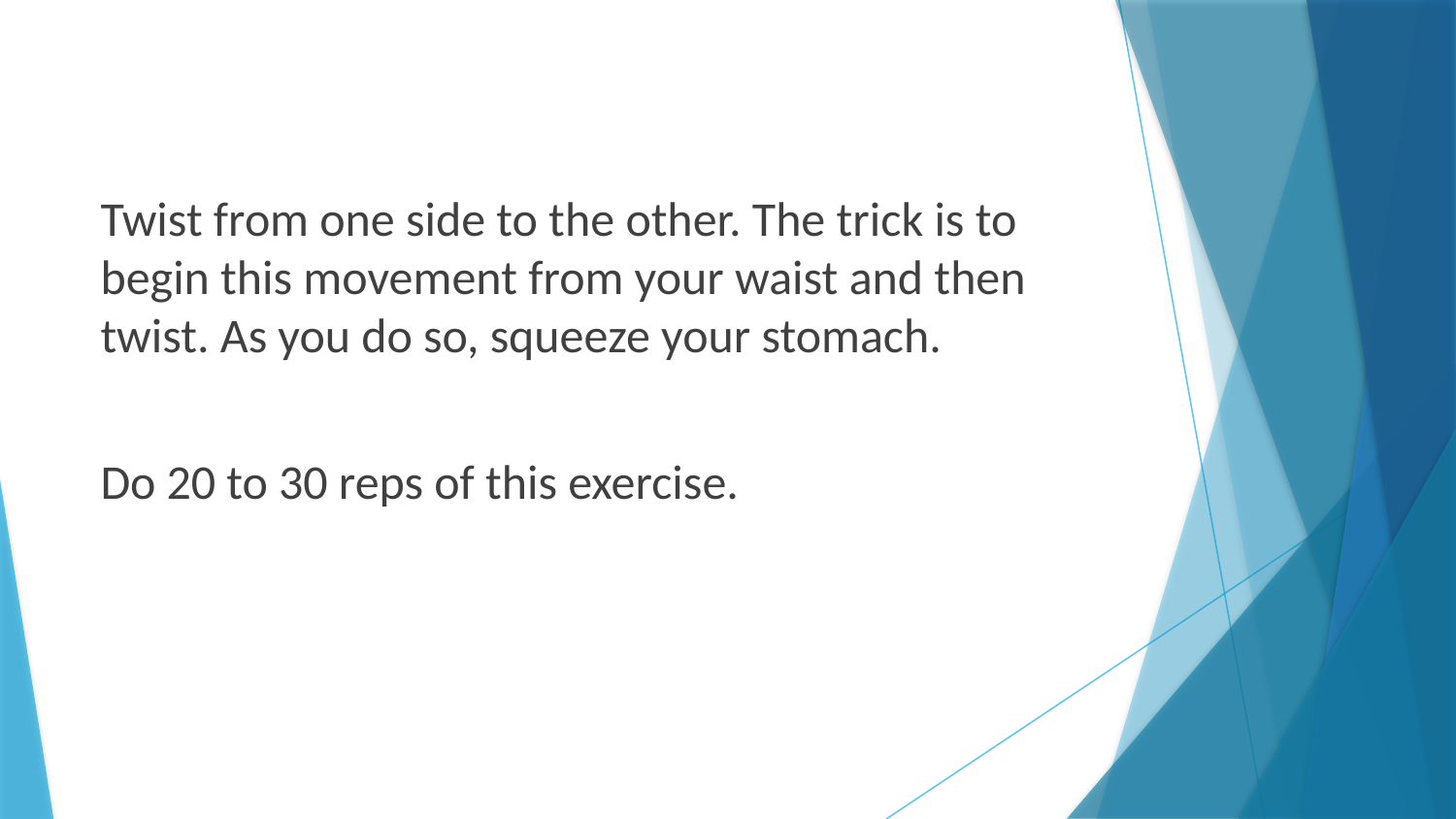

Twist from one side to the other. The trick is to begin this movement from your waist and then twist. As you do so, squeeze your stomach.

Do 20 to 30 reps of this exercise.